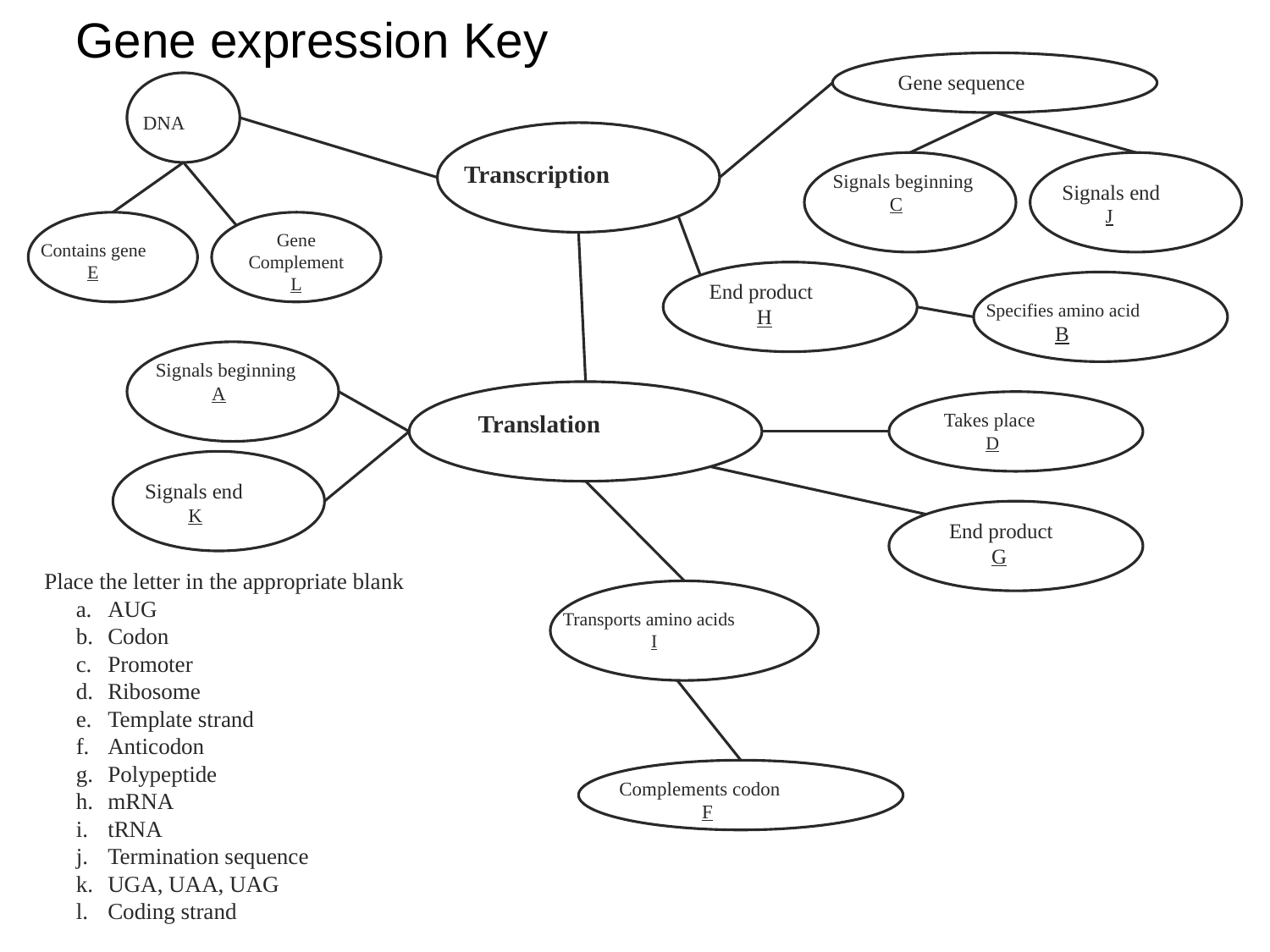

Gene expression Key

  Gene sequence

      DNA

Transcription

Signals beginning
C
 Signals end
          J

Gene
Complement
L
Contains gene
          E

 End product
          H
Specifies amino acid
             B

Signals beginning
A

Translation
Takes place
         D

 Signals end
          K

 End product
         G

Transports amino acids
                   I

Complements codon
                 F
	Place the letter in the appropriate blank
AUG
Codon
Promoter
Ribosome
Template strand
Anticodon
Polypeptide
mRNA
tRNA
Termination sequence
UGA, UAA, UAG
Coding strand